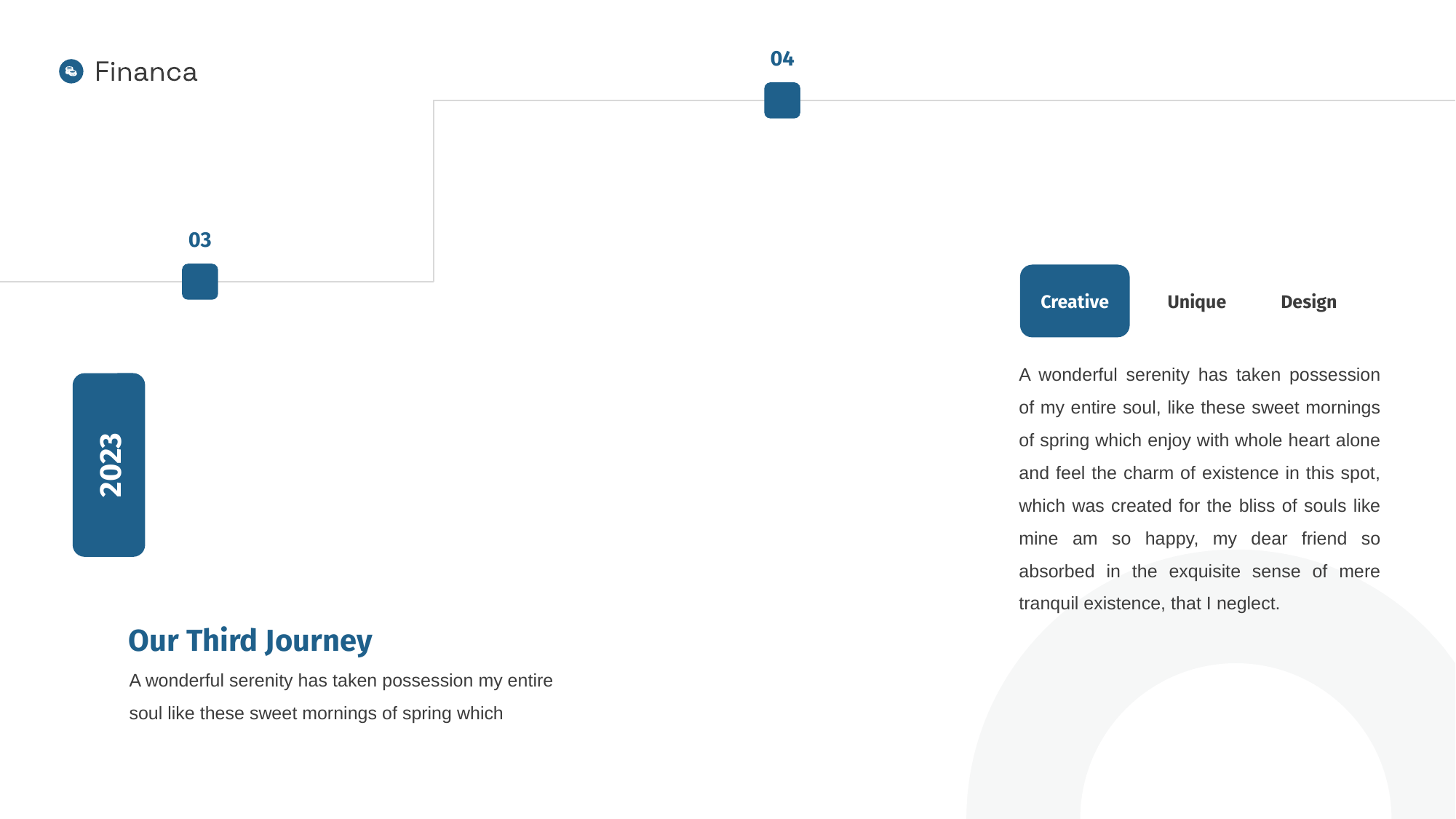

04

03

Creative
Unique
Design

A wonderful serenity has taken possession of my entire soul, like these sweet mornings of spring which enjoy with whole heart alone and feel the charm of existence in this spot, which was created for the bliss of souls like mine am so happy, my dear friend so absorbed in the exquisite sense of mere tranquil existence, that I neglect.

2023

Our Third Journey
A wonderful serenity has taken possession my entire soul like these sweet mornings of spring which